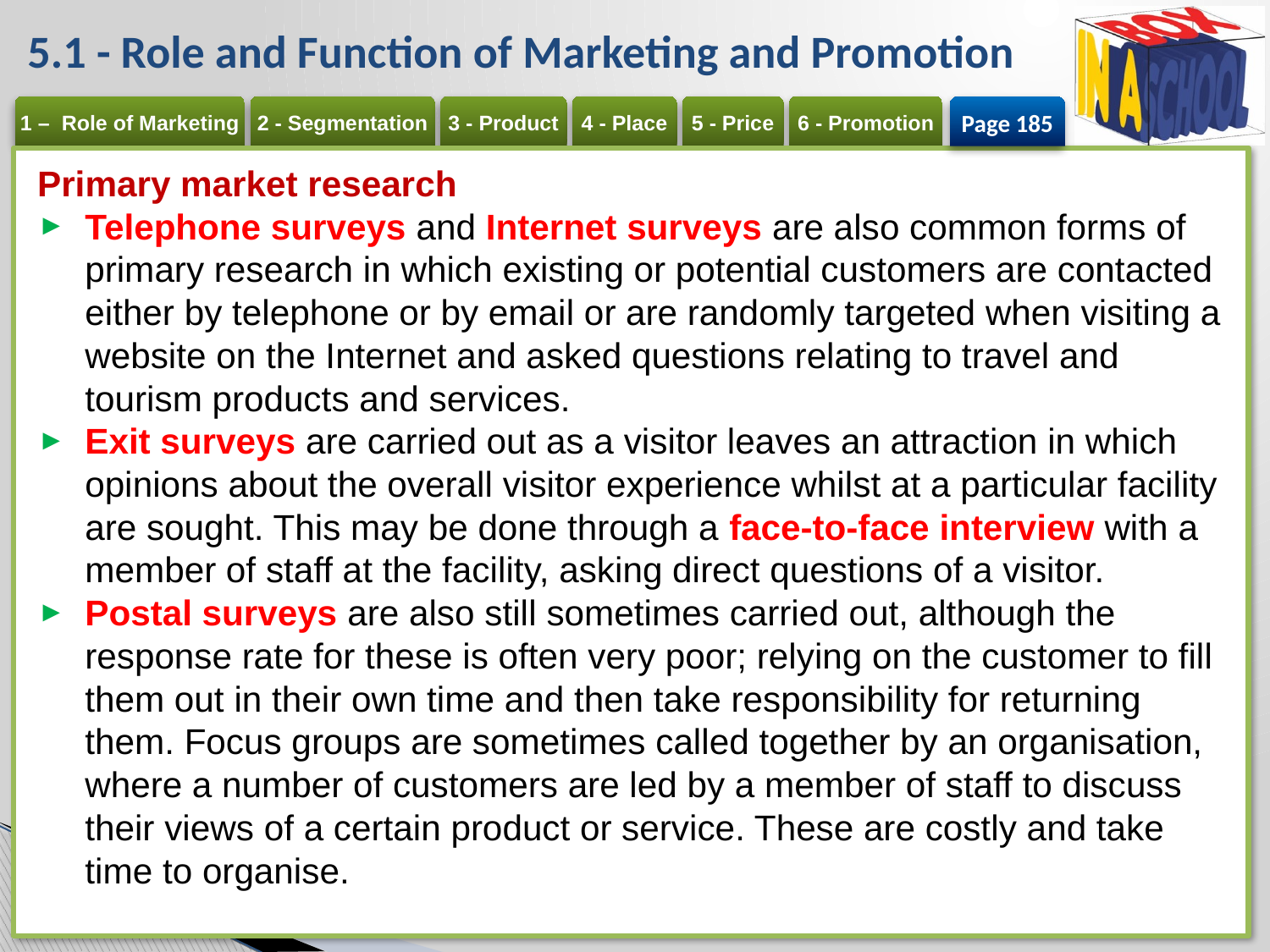

# 5.1 - Role and Function of Marketing and Promotion
Page 185
Primary market research
Telephone surveys and Internet surveys are also common forms of primary research in which existing or potential customers are contacted either by telephone or by email or are randomly targeted when visiting a website on the Internet and asked questions relating to travel and tourism products and services.
Exit surveys are carried out as a visitor leaves an attraction in which opinions about the overall visitor experience whilst at a particular facility are sought. This may be done through a face-to-face interview with a member of staff at the facility, asking direct questions of a visitor.
Postal surveys are also still sometimes carried out, although the response rate for these is often very poor; relying on the customer to fill them out in their own time and then take responsibility for returning them. Focus groups are sometimes called together by an organisation, where a number of customers are led by a member of staff to discuss their views of a certain product or service. These are costly and take time to organise.